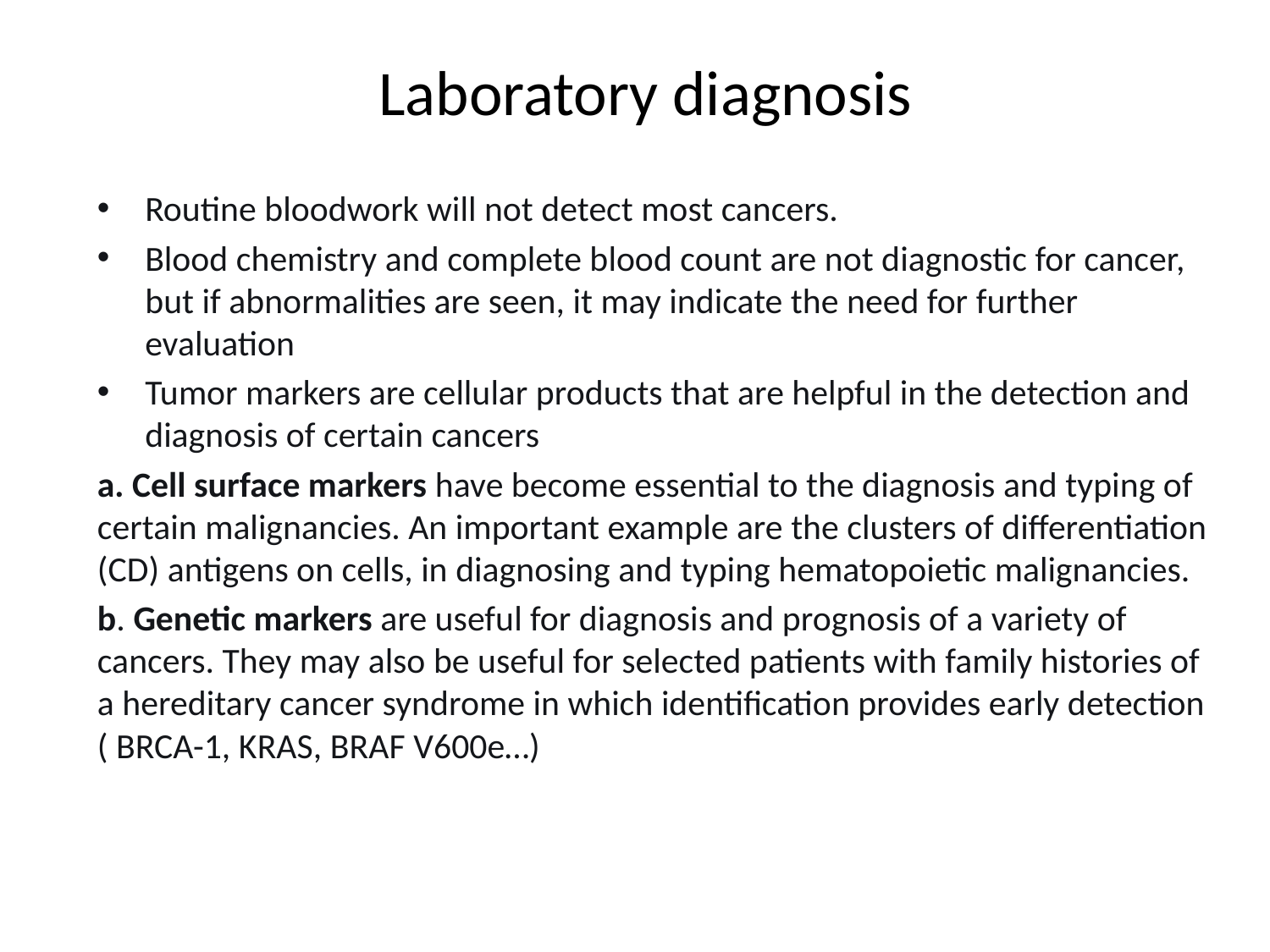

# Laboratory diagnosis
Routine bloodwork will not detect most cancers.
Blood chemistry and complete blood count are not diagnostic for cancer, but if abnormalities are seen, it may indicate the need for further evaluation
Tumor markers are cellular products that are helpful in the detection and diagnosis of certain cancers
a. Cell surface markers have become essential to the diagnosis and typing of certain malignancies. An important example are the clusters of differentiation (CD) antigens on cells, in diagnosing and typing hematopoietic malignancies.
b. Genetic markers are useful for diagnosis and prognosis of a variety of cancers. They may also be useful for selected patients with family histories of a hereditary cancer syndrome in which identification provides early detection ( BRCA-1, KRAS, BRAF V600e…)